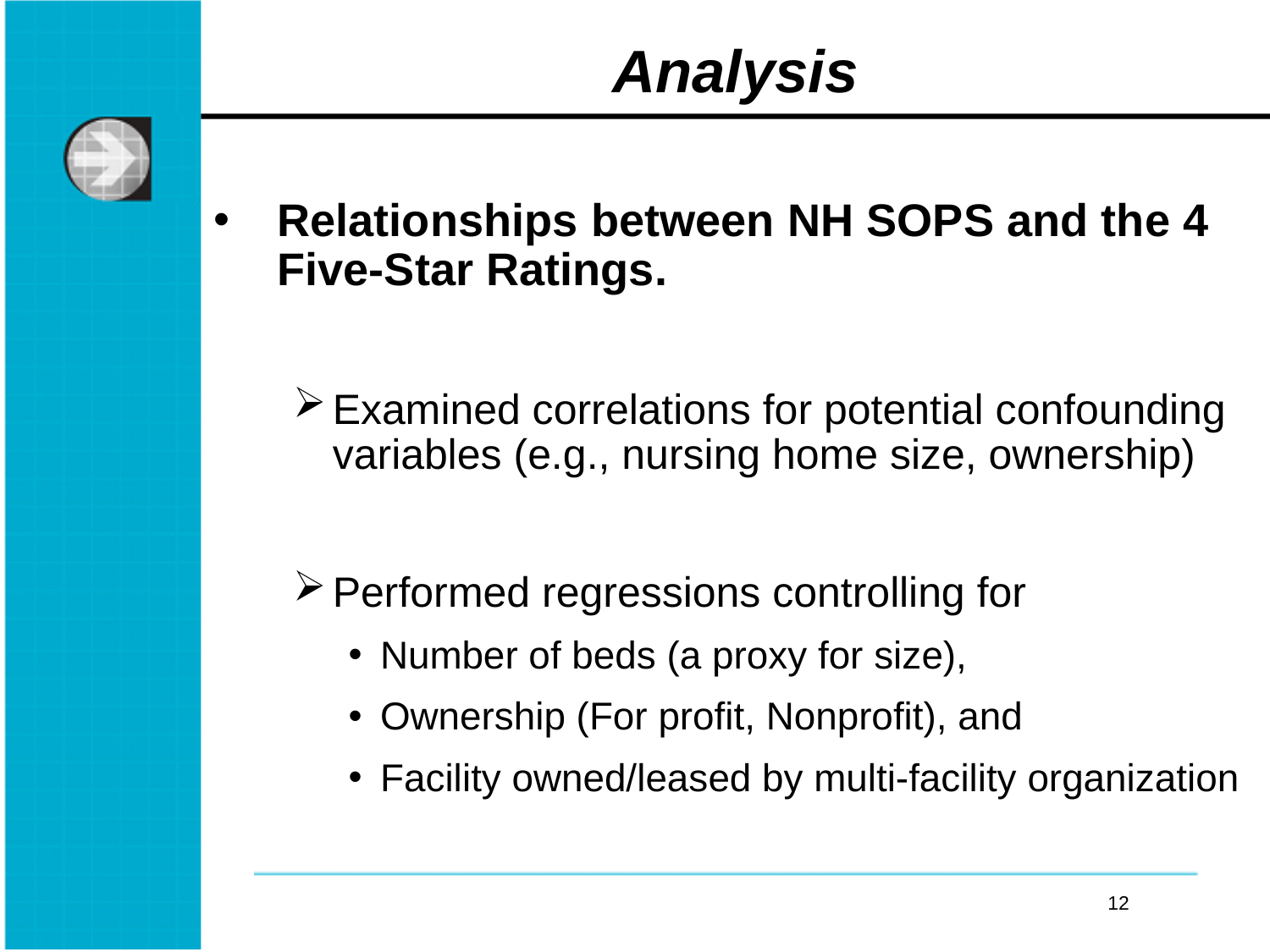

# Analysis

Relationships between NH SOPS and the 4 Five-Star Ratings.

Examined correlations for potential confounding variables (e.g., nursing home size, ownership)

Performed regressions controlling for
Number of beds (a proxy for size),
Ownership (For profit, Nonprofit), and
Facility owned/leased by multi-facility organization